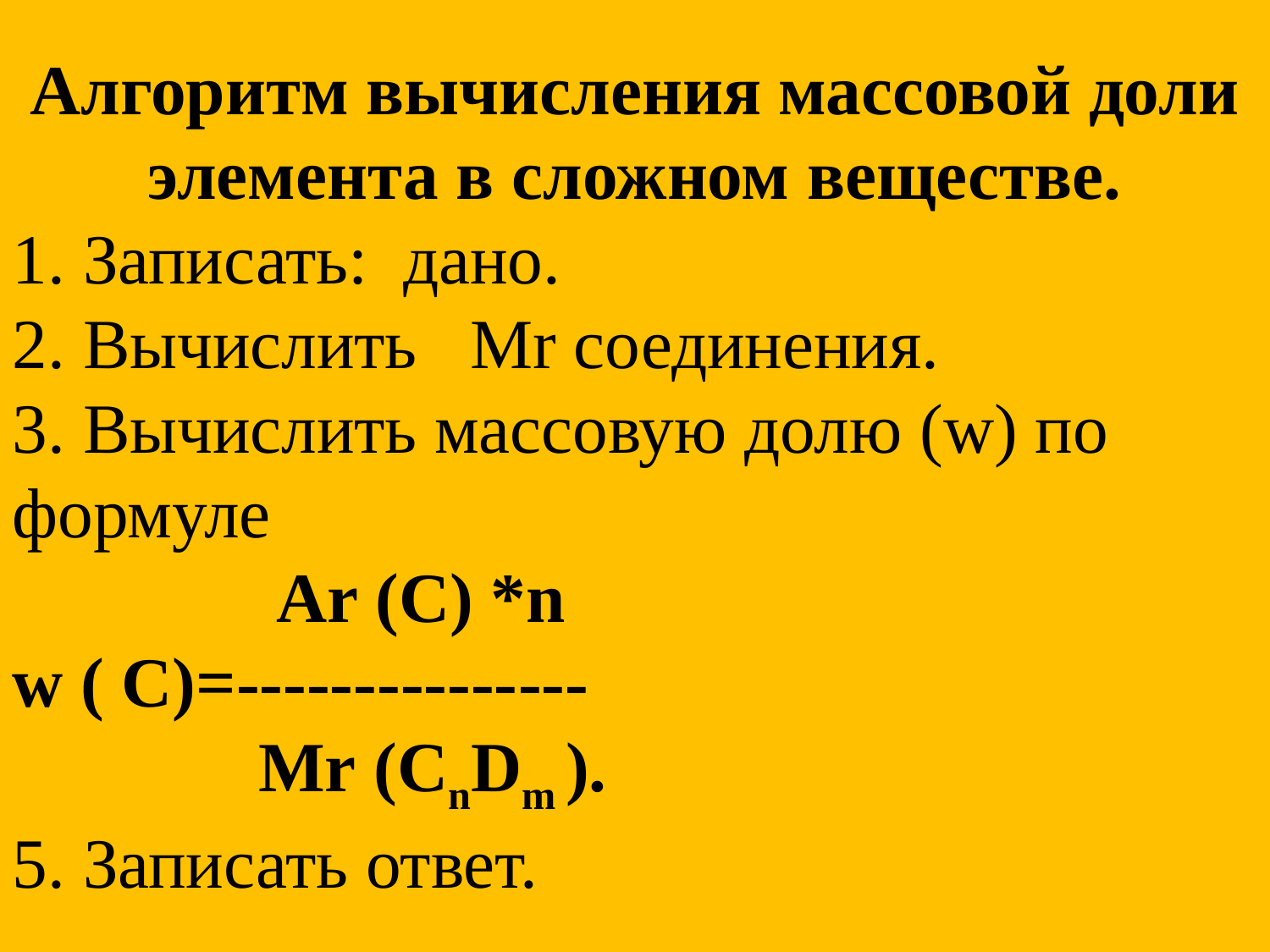

Алгоритм вычисления массовой доли элемента в сложном веществе.
1. Записать:  дано.
2. Вычислить   Mr соединения.
3. Вычислить массовую долю (w) по формуле
               Ar (C) *n
w ( C)=---------------
              Mr (CnDm ).
5. Записать ответ.